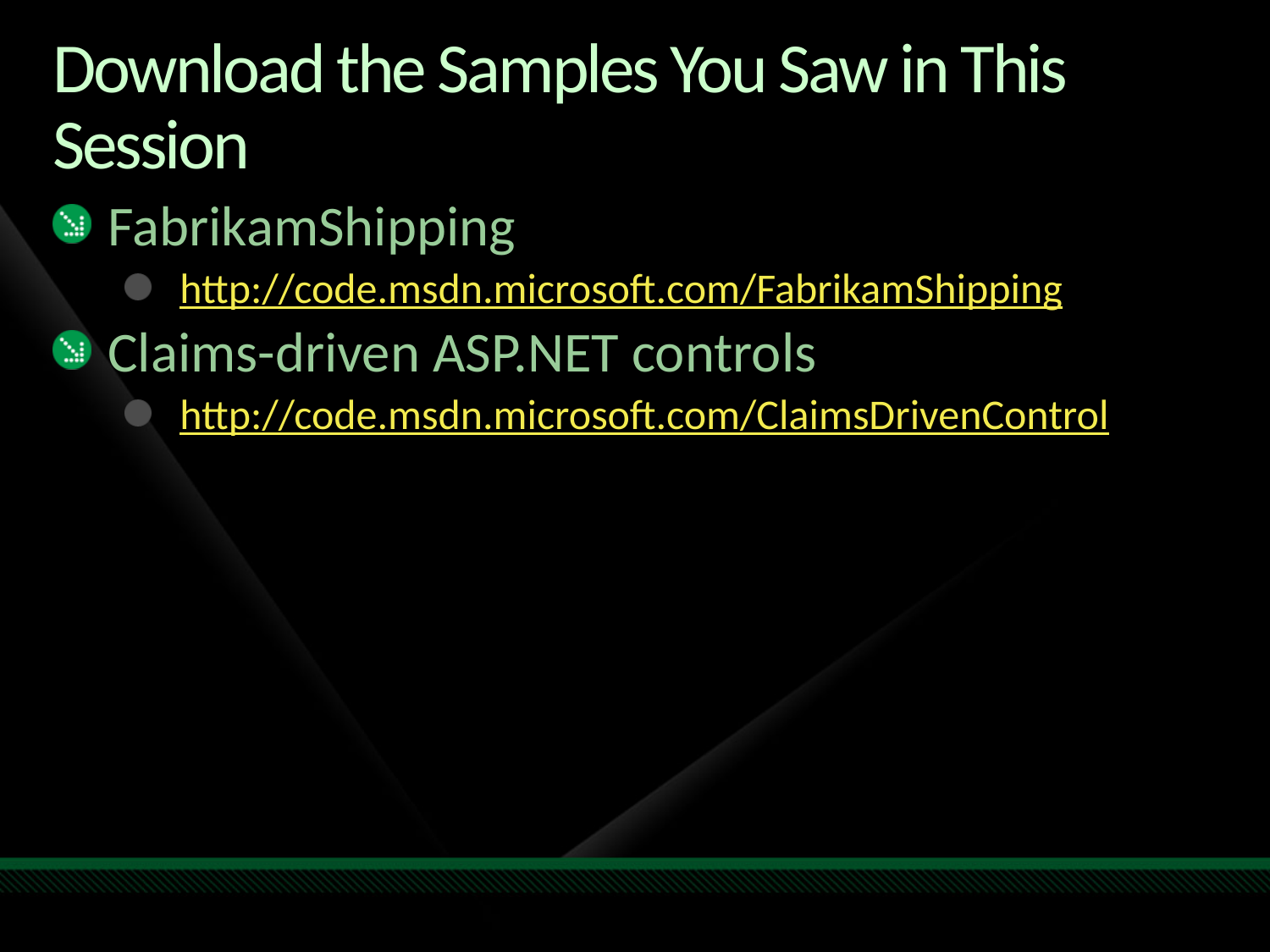

# Download the Samples You Saw in This Session
FabrikamShipping
http://code.msdn.microsoft.com/FabrikamShipping
Claims-driven ASP.NET controls
http://code.msdn.microsoft.com/ClaimsDrivenControl